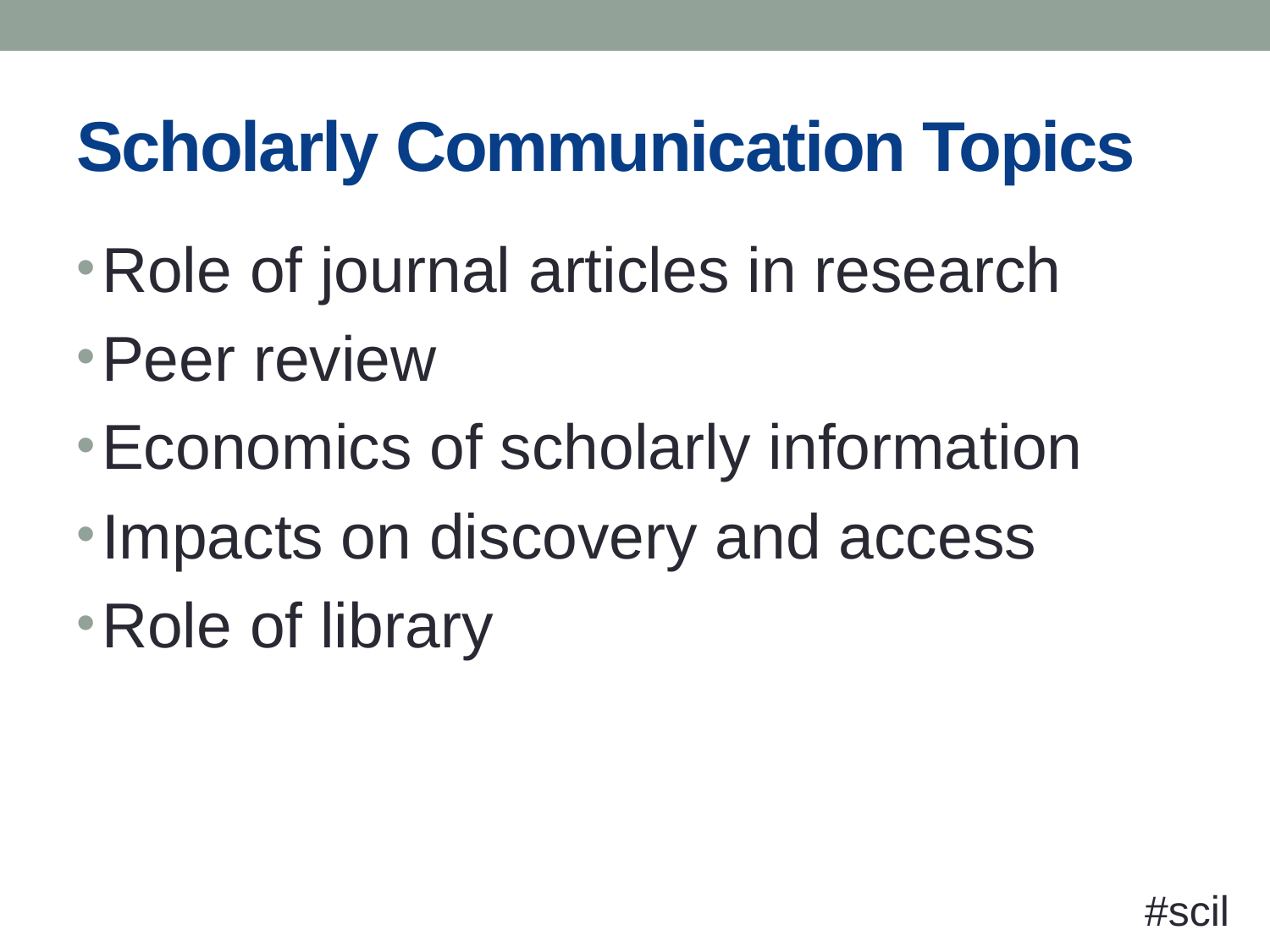

# Scholarly Communication Topics
Role of journal articles in research
Peer review
Economics of scholarly information
Impacts on discovery and access
Role of library
#scil